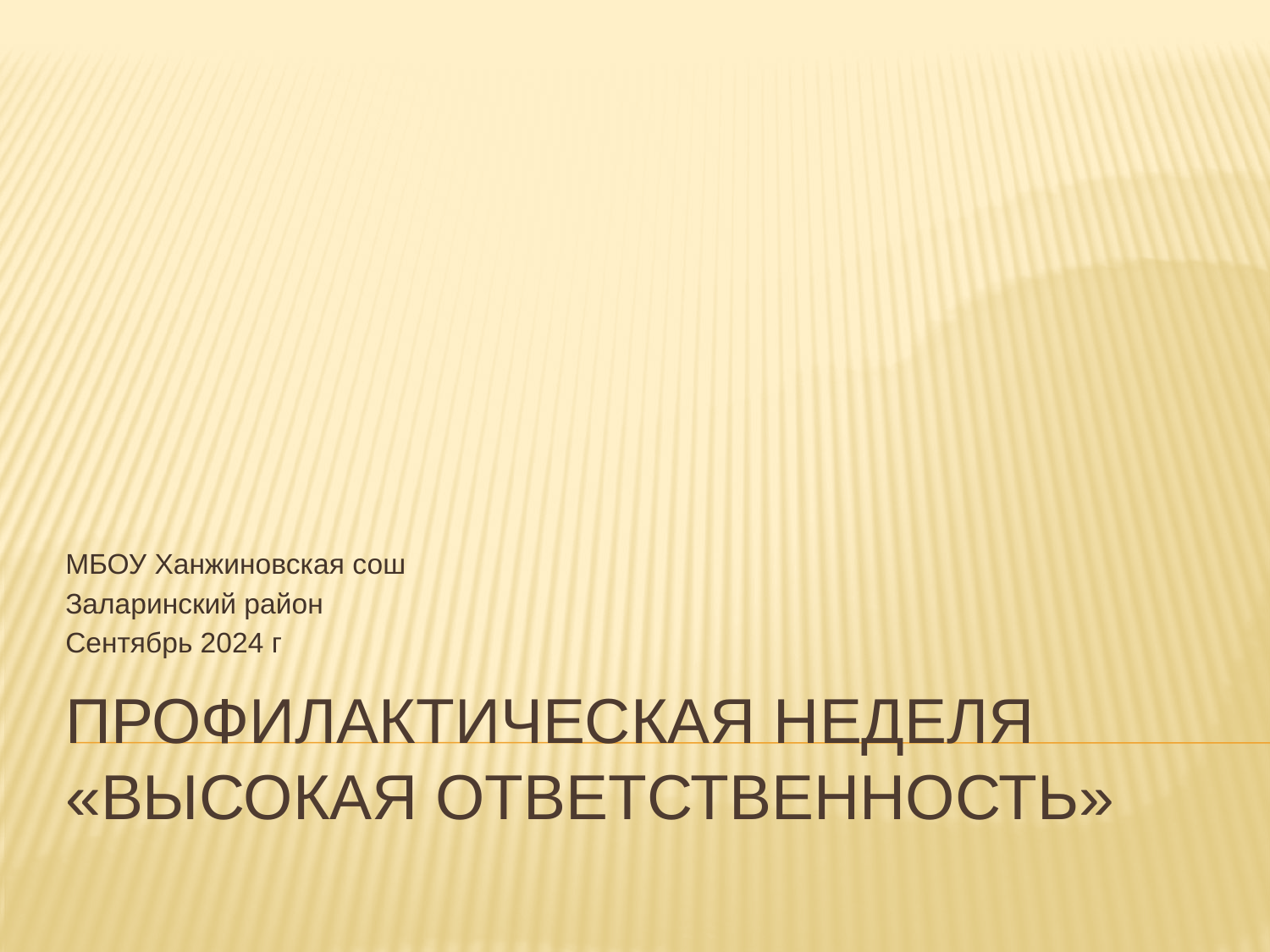

МБОУ Ханжиновская сош
Заларинский район
Сентябрь 2024 г

# Профилактическая неделя «Высокая ответственность»